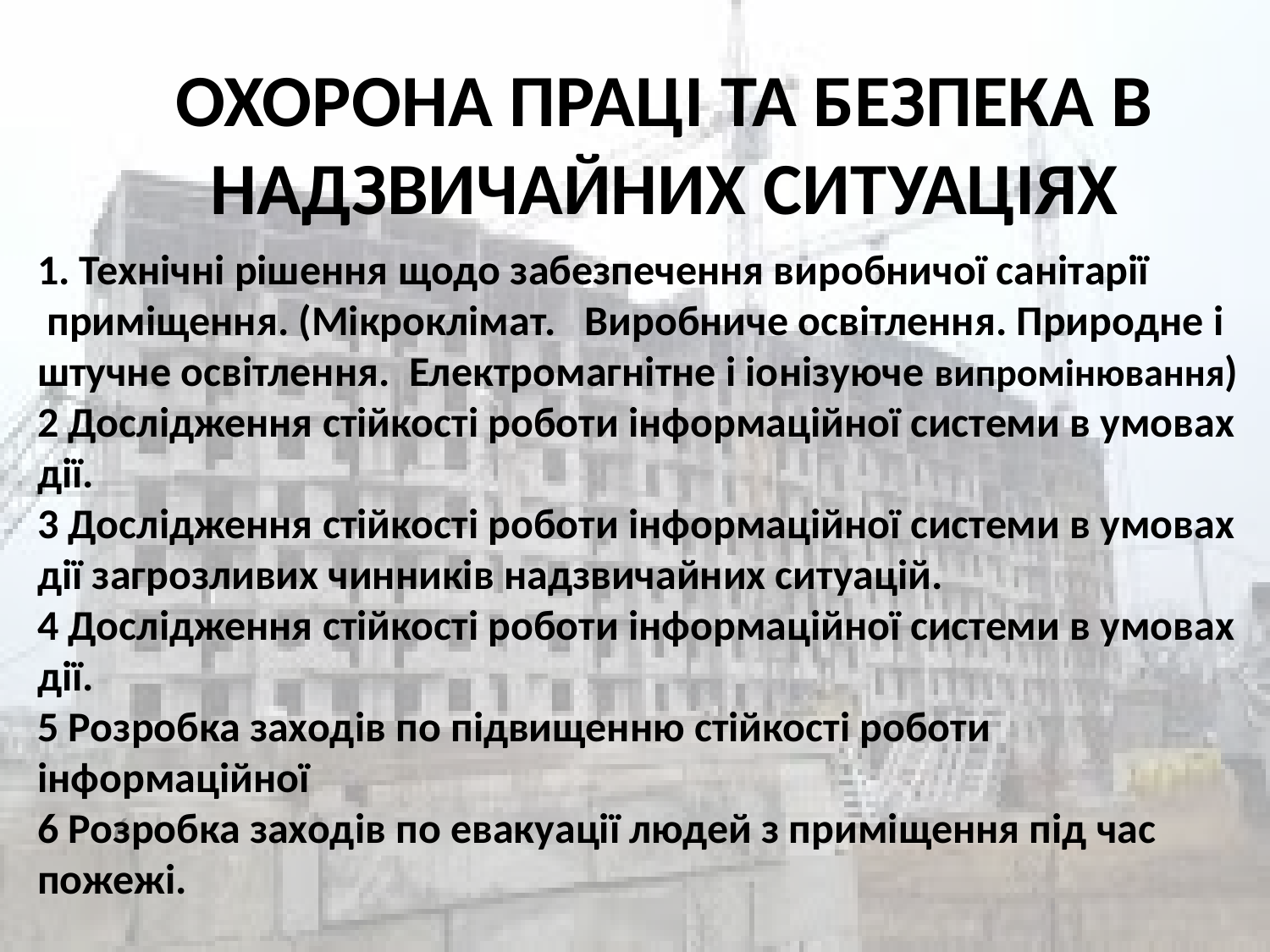

# ОХОРОНА ПРАЦІ ТА БЕЗПЕКА В НАДЗВИЧАЙНИХ СИТУАЦІЯХ
1. Технічні рішення щодо забезпечення виробничої санітарії
 приміщення. (Мікроклімат.   Виробниче освітлення. Природне і штучне освітлення.  Електромагнітне і іонізуюче випромінювання)
2 Дослідження стійкості роботи інформаційної системи в умовах дії.
3 Дослідження стійкості роботи інформаційної системи в умовах дії загрозливих чинників надзвичайних ситуацій.
4 Дослідження стійкості роботи інформаційної системи в умовах дії.
5 Розробка заходів по підвищенню стійкості роботи інформаційної
6 Розробка заходів по евакуації людей з приміщення під час пожежі.

6